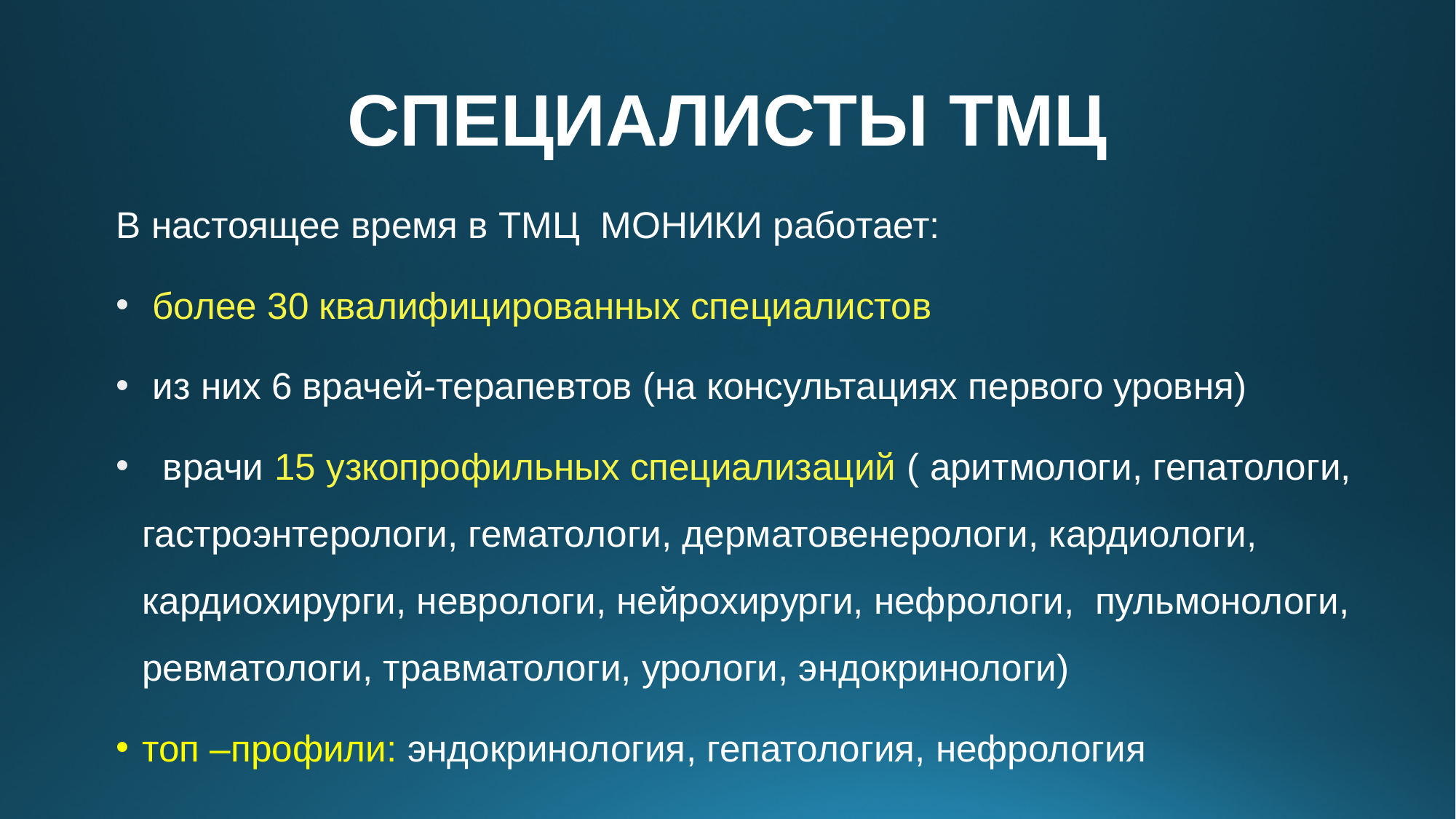

# СПЕЦИАЛИСТЫ ТМЦ
В настоящее время в ТМЦ  МОНИКИ работает:
 более 30 квалифицированных специалистов
 из них 6 врачей-терапевтов (на консультациях первого уровня)
  врачи 15 узкопрофильных специализаций ( аритмологи, гепатологи, гастроэнтерологи, гематологи, дерматовенерологи, кардиологи, кардиохирурги, неврологи, нейрохирурги, нефрологи,  пульмонологи, ревматологи, травматологи, урологи, эндокринологи)
топ –профили: эндокринология, гепатология, нефрология